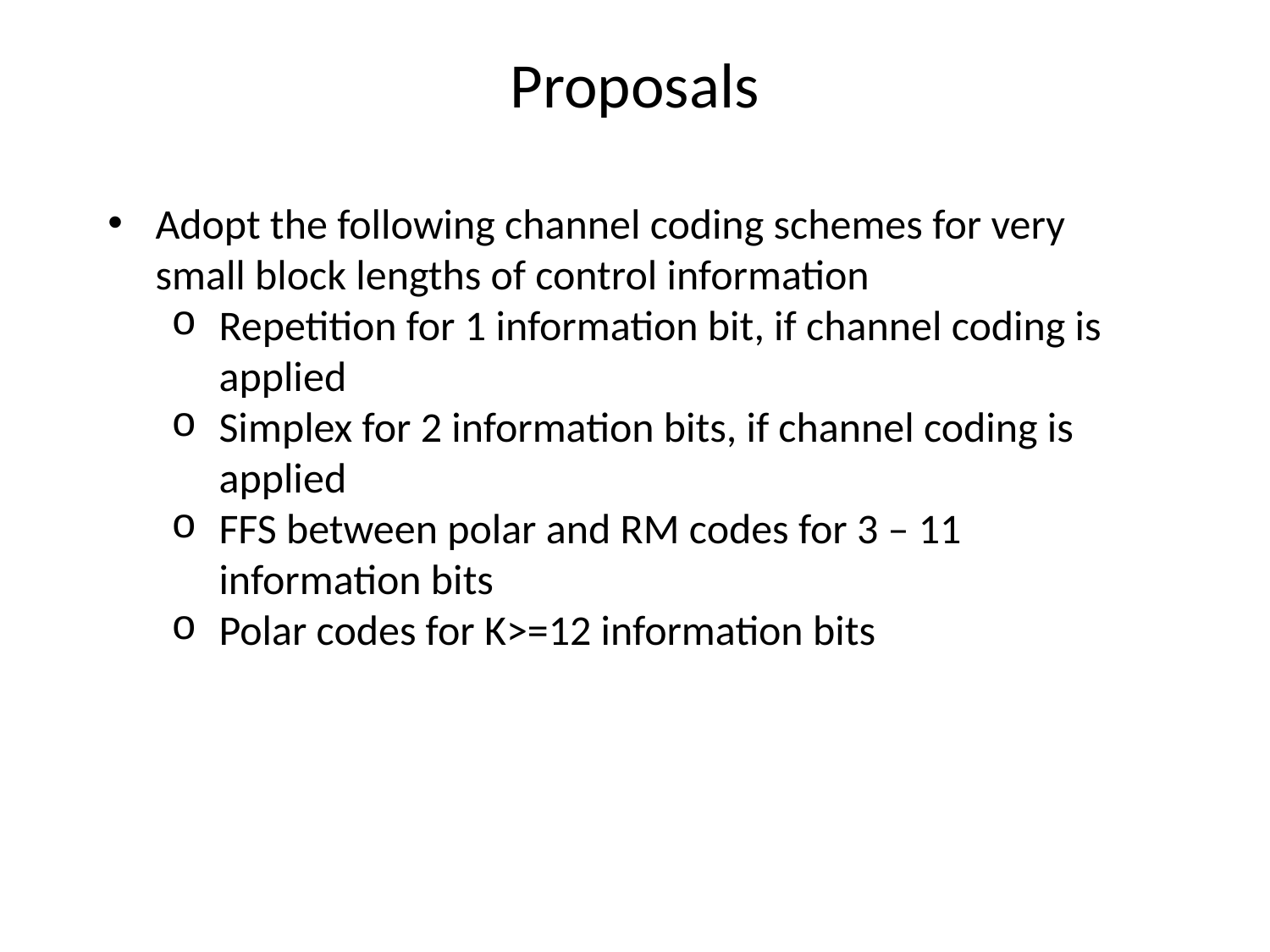

Proposals
Adopt the following channel coding schemes for very small block lengths of control information
Repetition for 1 information bit, if channel coding is applied
Simplex for 2 information bits, if channel coding is applied
FFS between polar and RM codes for 3 – 11 information bits
Polar codes for K>=12 information bits